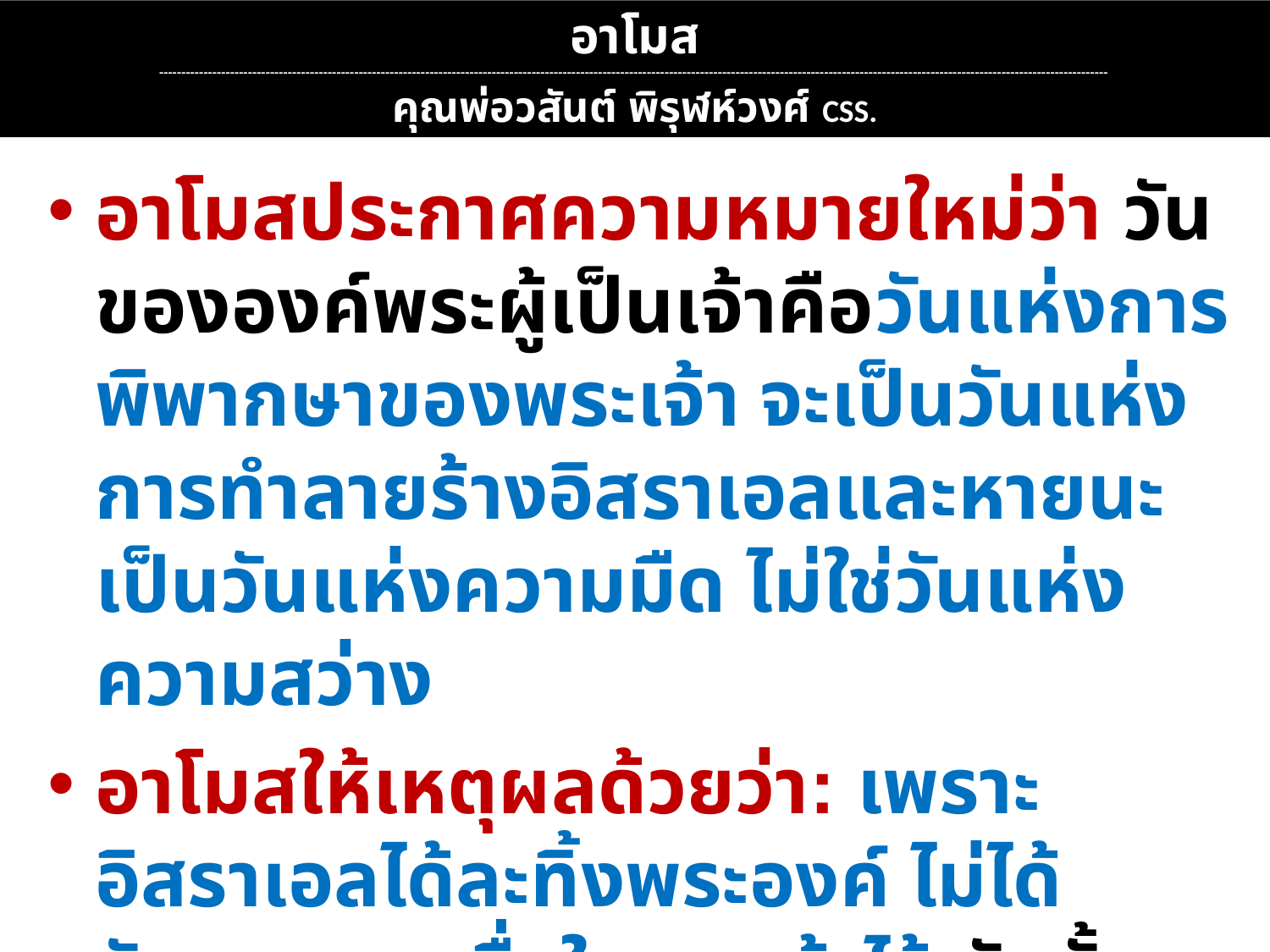

อาโมส
----------------------------------------------------------------------------------------------------------------------------------------------------------------------------------------------------------------------
คุณพ่อวสันต์ พิรุฬห์วงศ์ CSS.
อาโมสประกาศความหมายใหม่ว่า วันขององค์พระผู้เป็นเจ้าคือวันแห่งการพิพากษาของพระเจ้า จะเป็นวันแห่งการทำลายร้างอิสราเอลและหายนะ เป็นวันแห่งความมืด ไม่ใช่วันแห่งความสว่าง
อาโมสให้เหตุผลด้วยว่า: เพราะอิสราเอลได้ละทิ้งพระองค์ ไม่ได้รักษาความเชื่อในพระเจ้าไว้ ดังนั้น ประวัติศาสตร์แห่งความรอดพ้นจึงได้กลายมาเป็นประวัติศาสตร์แห่งการพิพากษาของพวกเขา